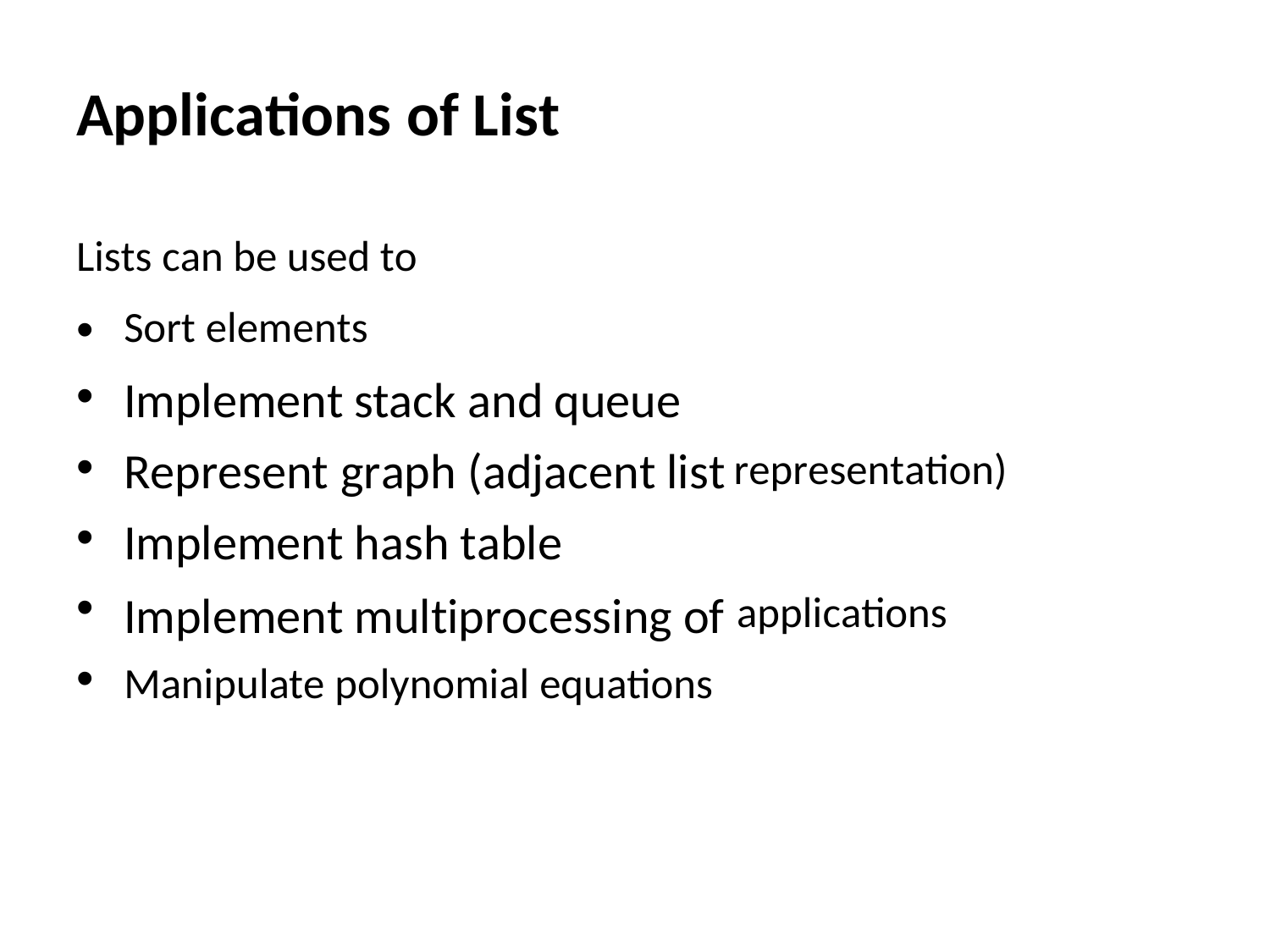

Applications of List
Lists can be used to
•
•
•
•
•
•
Sort elements
Implement stack and queue
Represent graph (adjacent list
Implement hash table
Implement multiprocessing of
representation)
applications
Manipulate polynomial equations